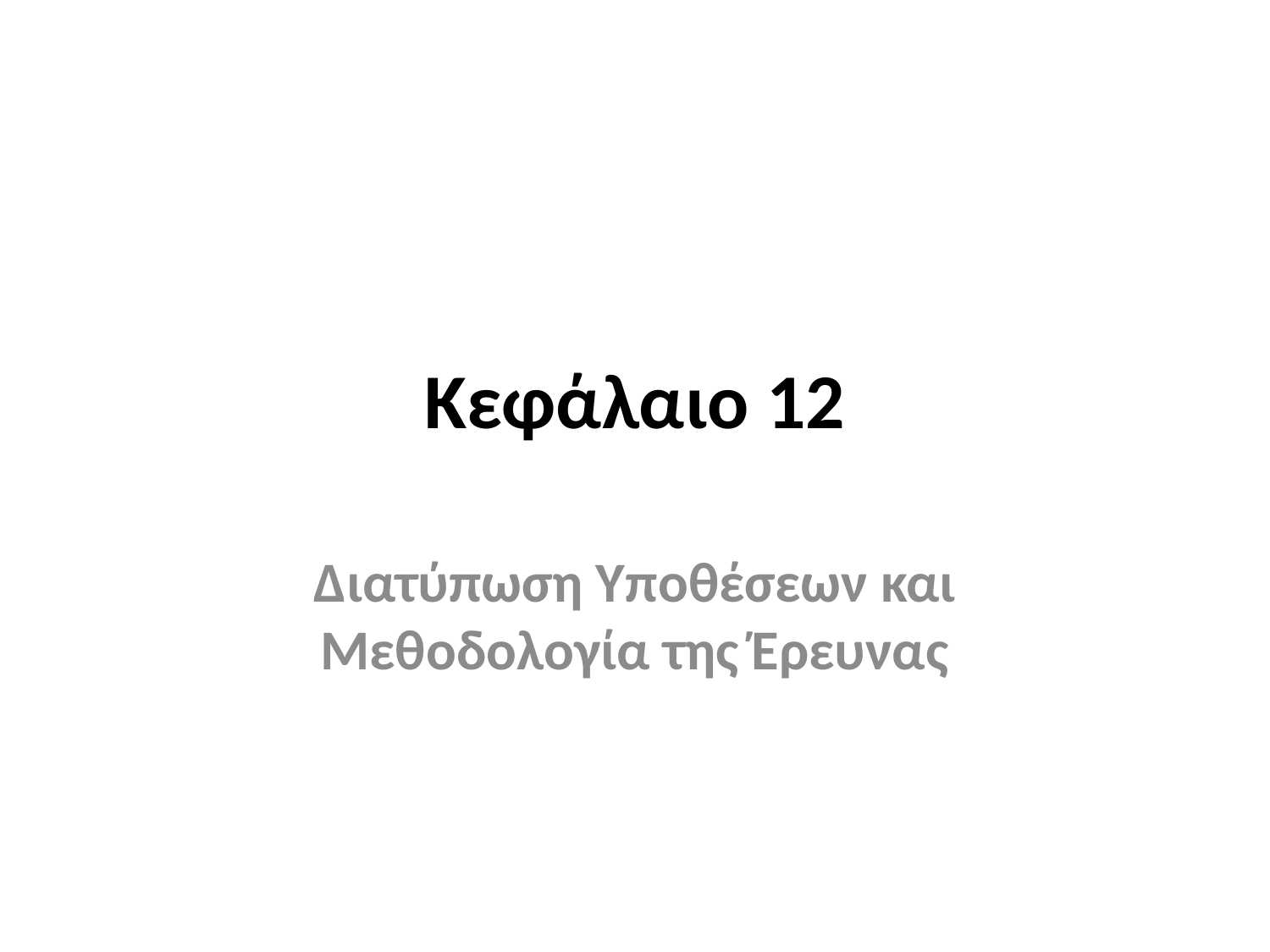

# Κεφάλαιο 12
Διατύπωση Υποθέσεων και Μεθοδολογία της Έρευνας